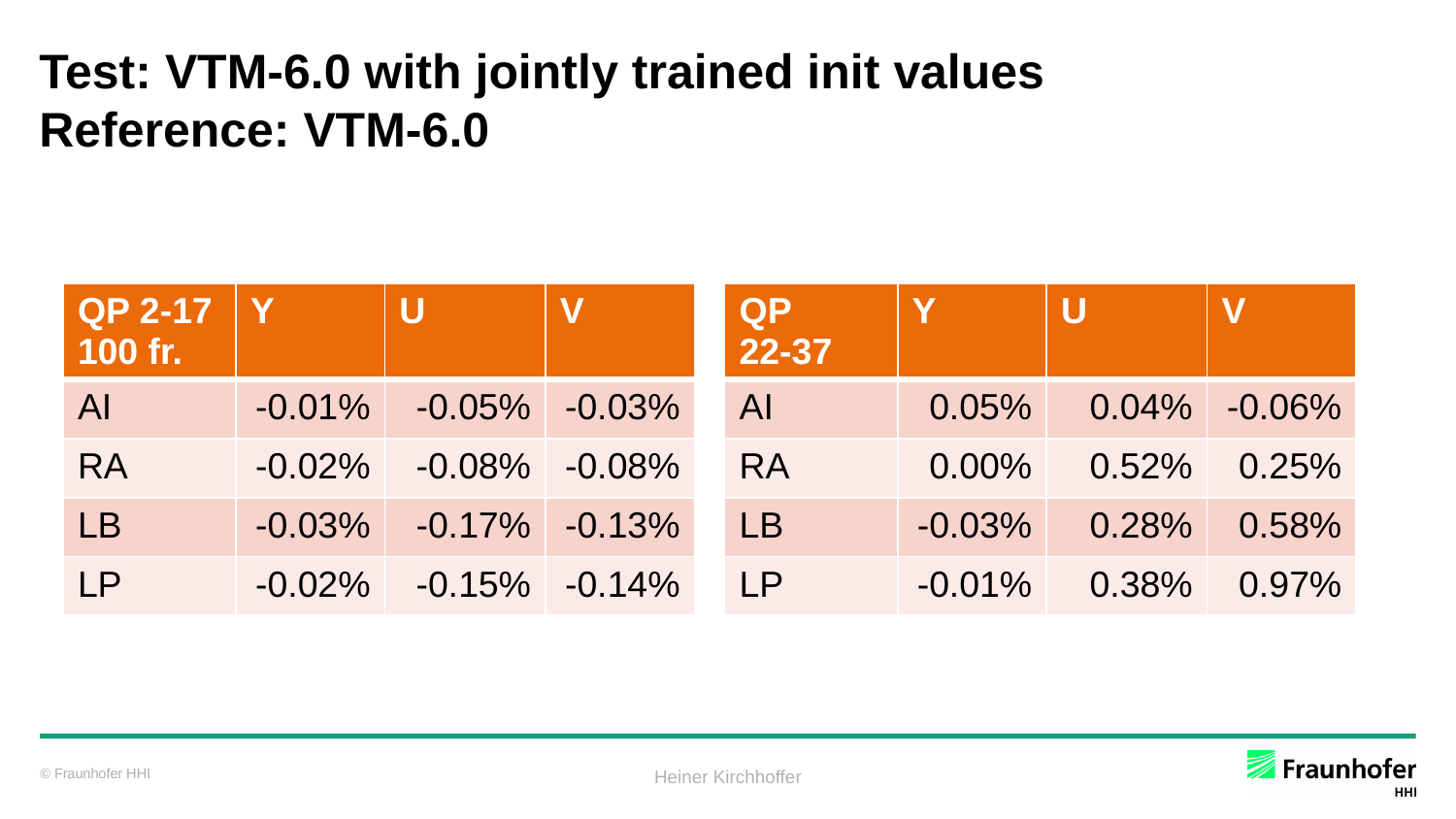

# Test: VTM-6.0 with jointly trained init values Reference: VTM-6.0
| QP 2-17 100 fr. | Y | U | V |
| --- | --- | --- | --- |
| AI | -0.01% | -0.05% | -0.03% |
| RA | -0.02% | -0.08% | -0.08% |
| LB | -0.03% | -0.17% | -0.13% |
| LP | -0.02% | -0.15% | -0.14% |
| QP 22-37 | Y | U | V |
| --- | --- | --- | --- |
| AI | 0.05% | 0.04% | -0.06% |
| RA | 0.00% | 0.52% | 0.25% |
| LB | -0.03% | 0.28% | 0.58% |
| LP | -0.01% | 0.38% | 0.97% |
Heiner Kirchhoffer